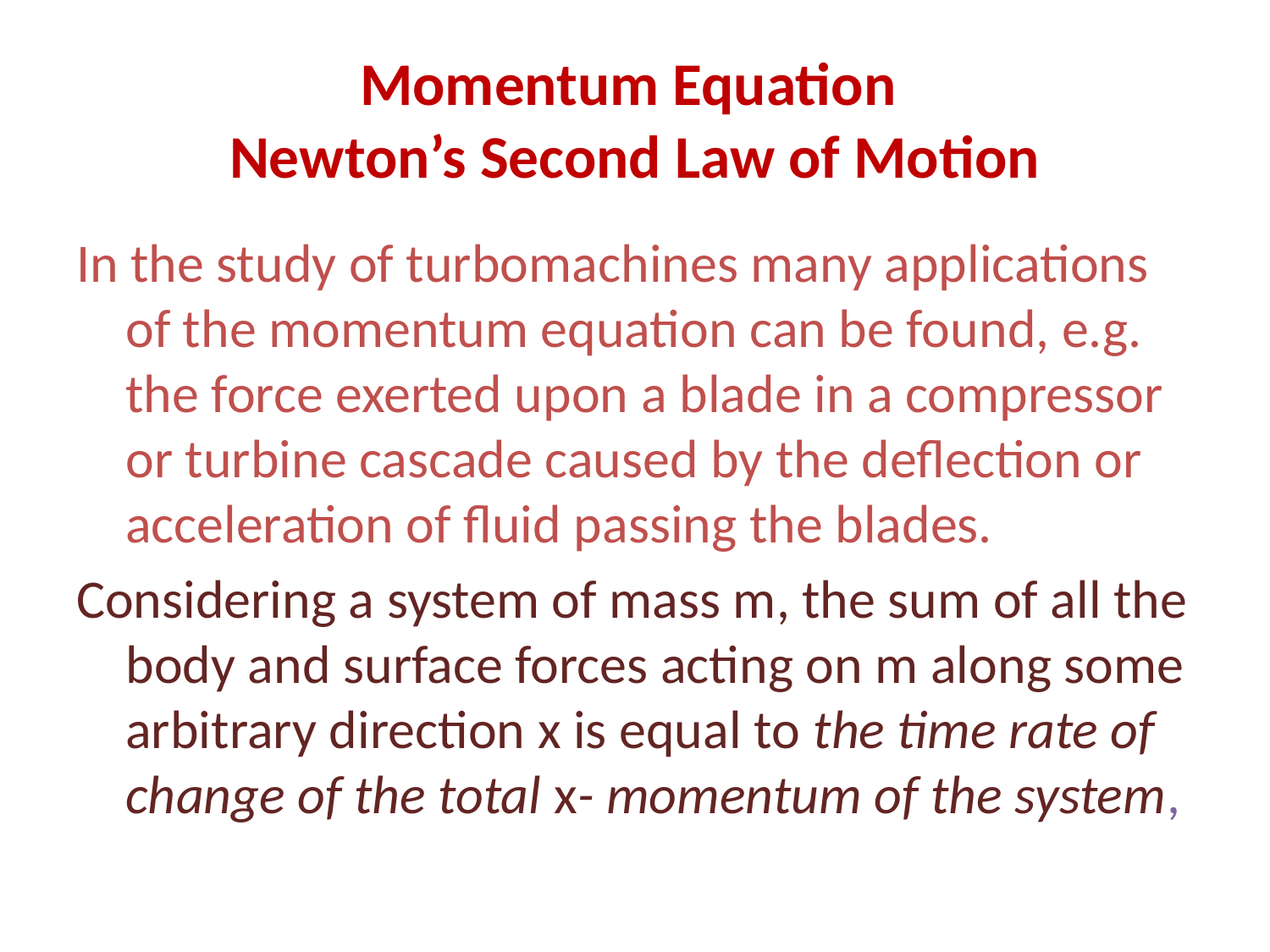

# Momentum Equation Newton’s Second Law of Motion
In the study of turbomachines many applications of the momentum equation can be found, e.g. the force exerted upon a blade in a compressor or turbine cascade caused by the deflection or acceleration of fluid passing the blades.
Considering a system of mass m, the sum of all the body and surface forces acting on m along some arbitrary direction x is equal to the time rate of change of the total x- momentum of the system,